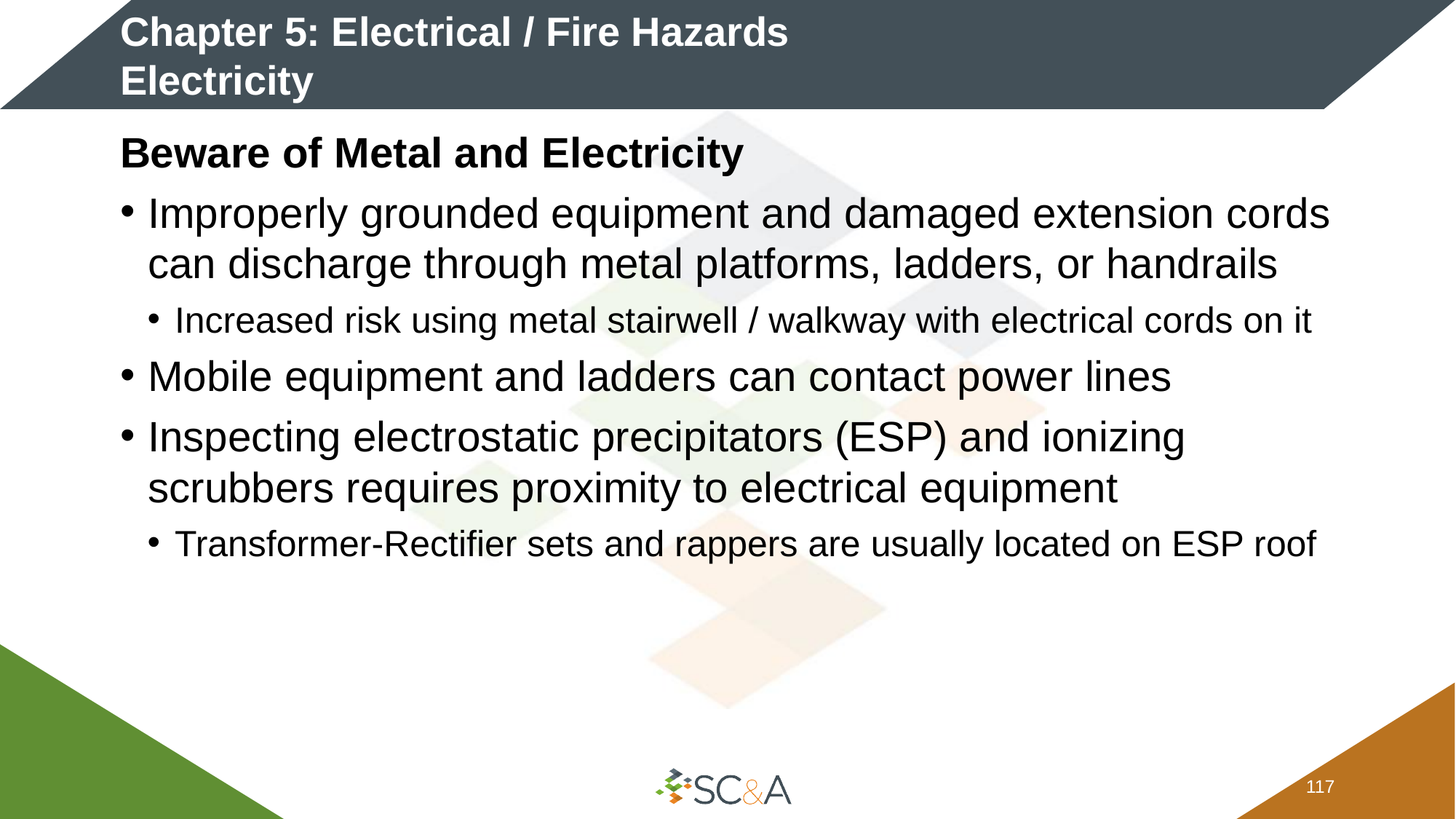

# Chapter 5: Electrical / Fire Hazards Electricity
Beware of Metal and Electricity
Improperly grounded equipment and damaged extension cords can discharge through metal platforms, ladders, or handrails
Increased risk using metal stairwell / walkway with electrical cords on it
Mobile equipment and ladders can contact power lines
Inspecting electrostatic precipitators (ESP) and ionizing scrubbers requires proximity to electrical equipment
Transformer-Rectifier sets and rappers are usually located on ESP roof
117